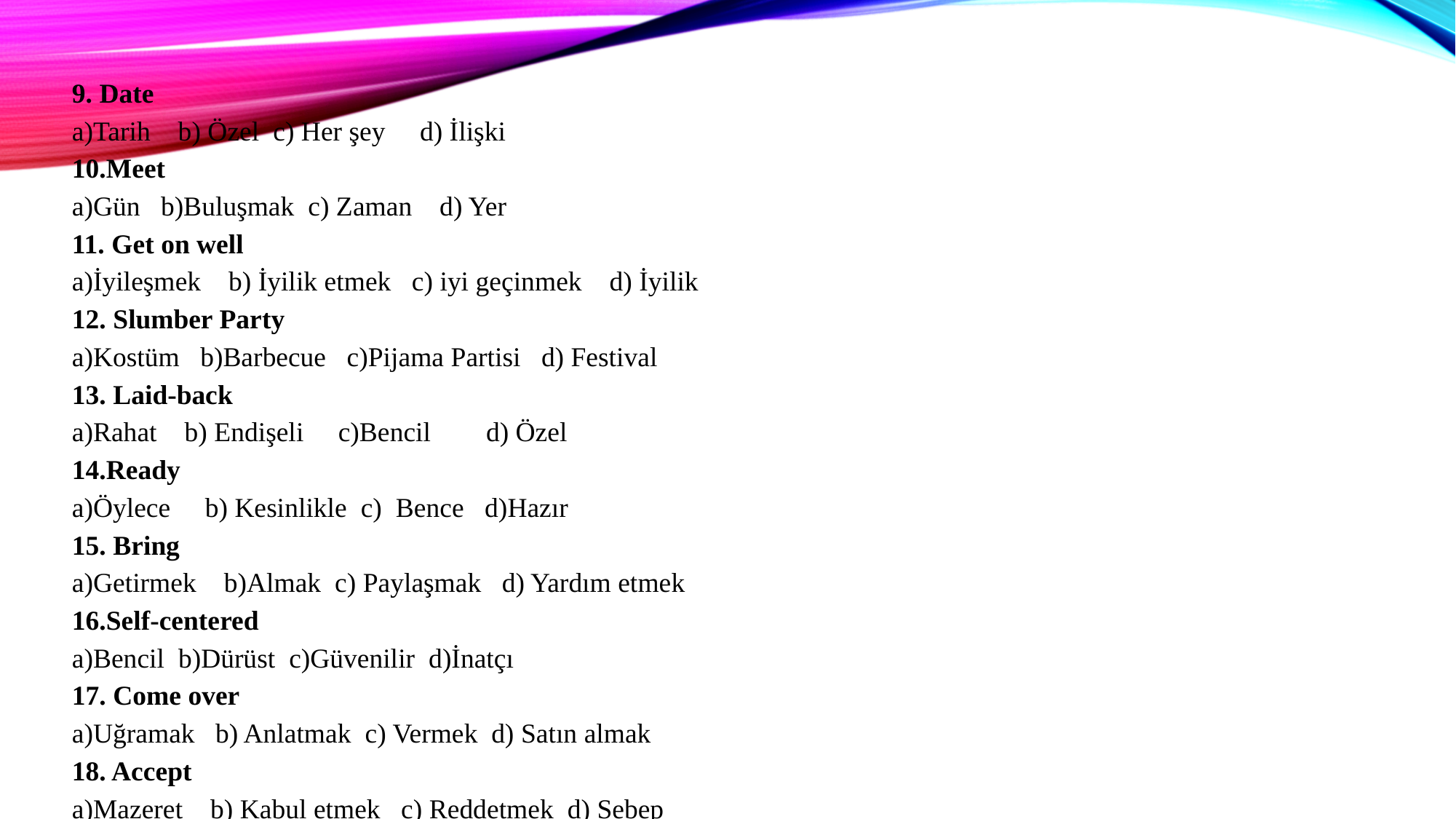

9. Date
a)Tarih    b) Özel  c) Her şey     d) İlişki
10.Meet
a)Gün   b)Buluşmak  c) Zaman    d) Yer
11. Get on well
a)İyileşmek    b) İyilik etmek   c) iyi geçinmek    d) İyilik
12. Slumber Party
a)Kostüm   b)Barbecue   c)Pijama Partisi   d) Festival
13. Laid-back
a)Rahat    b) Endişeli     c)Bencil        d) Özel
14.Ready
a)Öylece     b) Kesinlikle  c)  Bence   d)Hazır
15. Bring
a)Getirmek    b)Almak  c) Paylaşmak   d) Yardım etmek
16.Self-centered
a)Bencil  b)Dürüst  c)Güvenilir  d)İnatçı
17. Come over
a)Uğramak   b) Anlatmak  c) Vermek  d) Satın almak
18. Accept
a)Mazeret    b) Kabul etmek   c) Reddetmek  d) Sebep